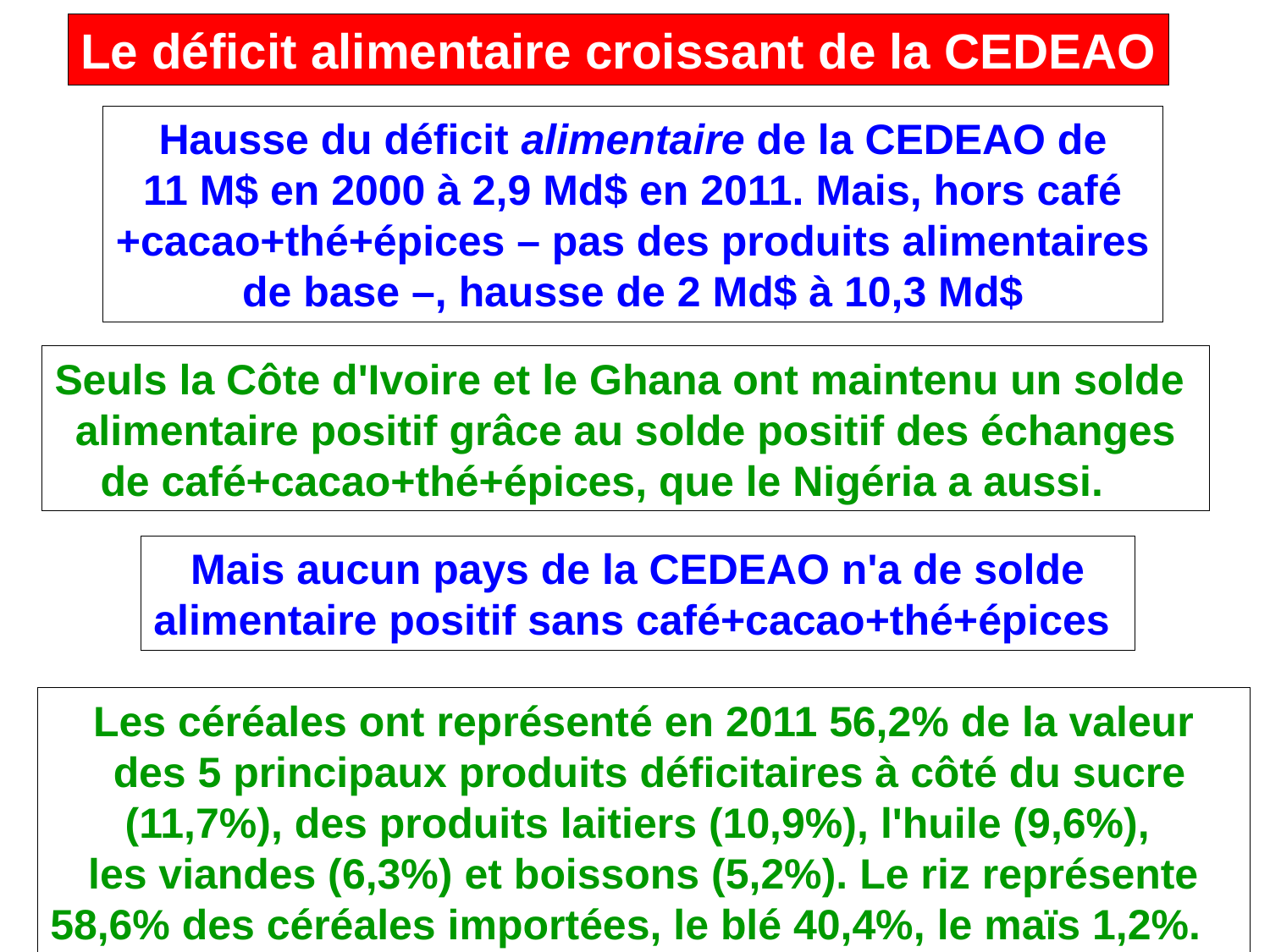

Le déficit alimentaire croissant de la CEDEAO
Hausse du déficit alimentaire de la CEDEAO de
11 M$ en 2000 à 2,9 Md$ en 2011. Mais, hors café
+cacao+thé+épices – pas des produits alimentaires
de base –, hausse de 2 Md$ à 10,3 Md$
Seuls la Côte d'Ivoire et le Ghana ont maintenu un solde
alimentaire positif grâce au solde positif des échanges
de café+cacao+thé+épices, que le Nigéria a aussi.
Mais aucun pays de la CEDEAO n'a de solde
alimentaire positif sans café+cacao+thé+épices
Les céréales ont représenté en 2011 56,2% de la valeur
 des 5 principaux produits déficitaires à côté du sucre
(11,7%), des produits laitiers (10,9%), l'huile (9,6%),
les viandes (6,3%) et boissons (5,2%). Le riz représente
58,6% des céréales importées, le blé 40,4%, le maïs 1,2%.